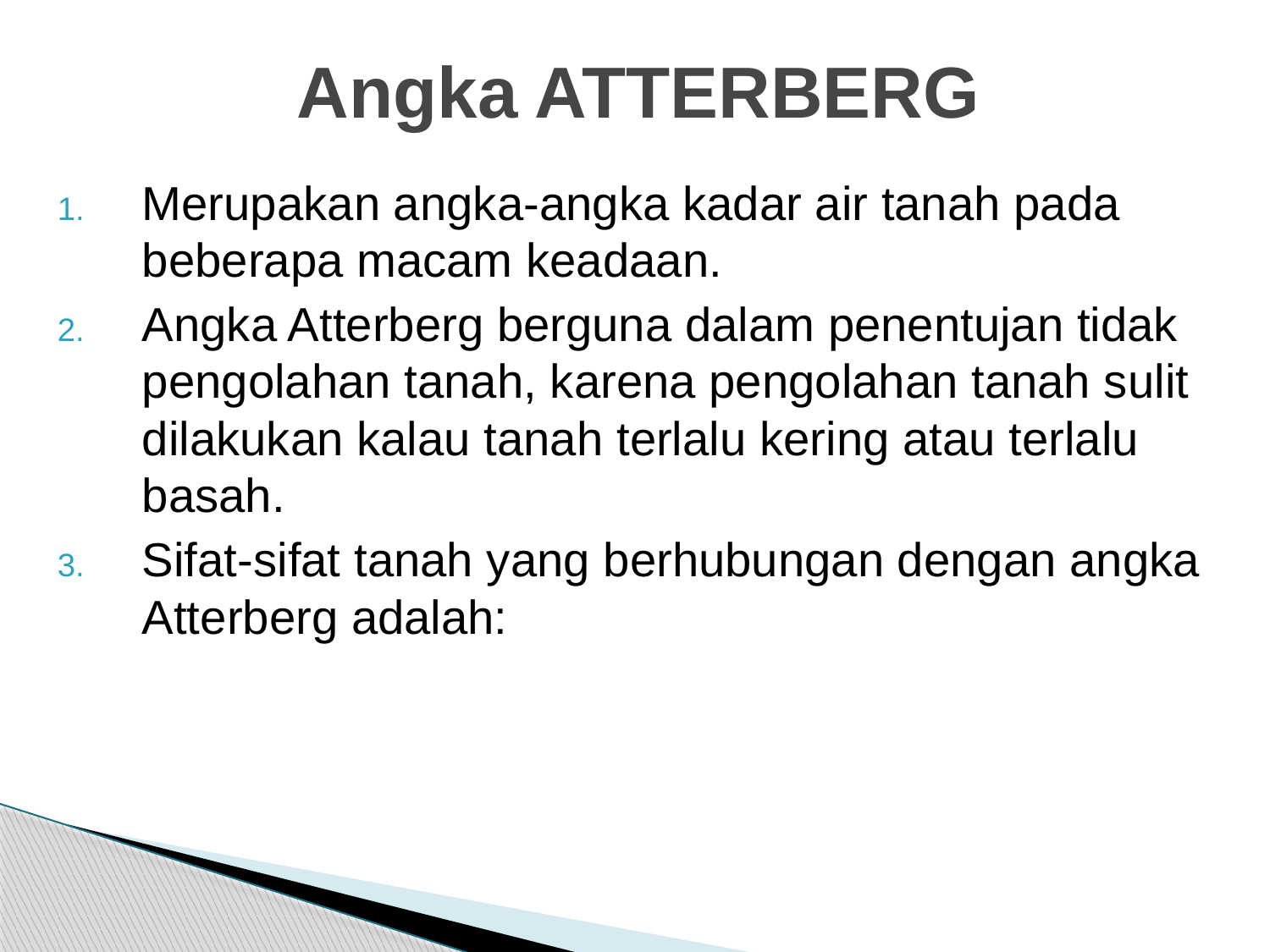

# Angka ATTERBERG
Merupakan angka-angka kadar air tanah pada beberapa macam keadaan.
Angka Atterberg berguna dalam penentujan tidak pengolahan tanah, karena pengolahan tanah sulit dilakukan kalau tanah terlalu kering atau terlalu basah.
Sifat-sifat tanah yang berhubungan dengan angka Atterberg adalah: